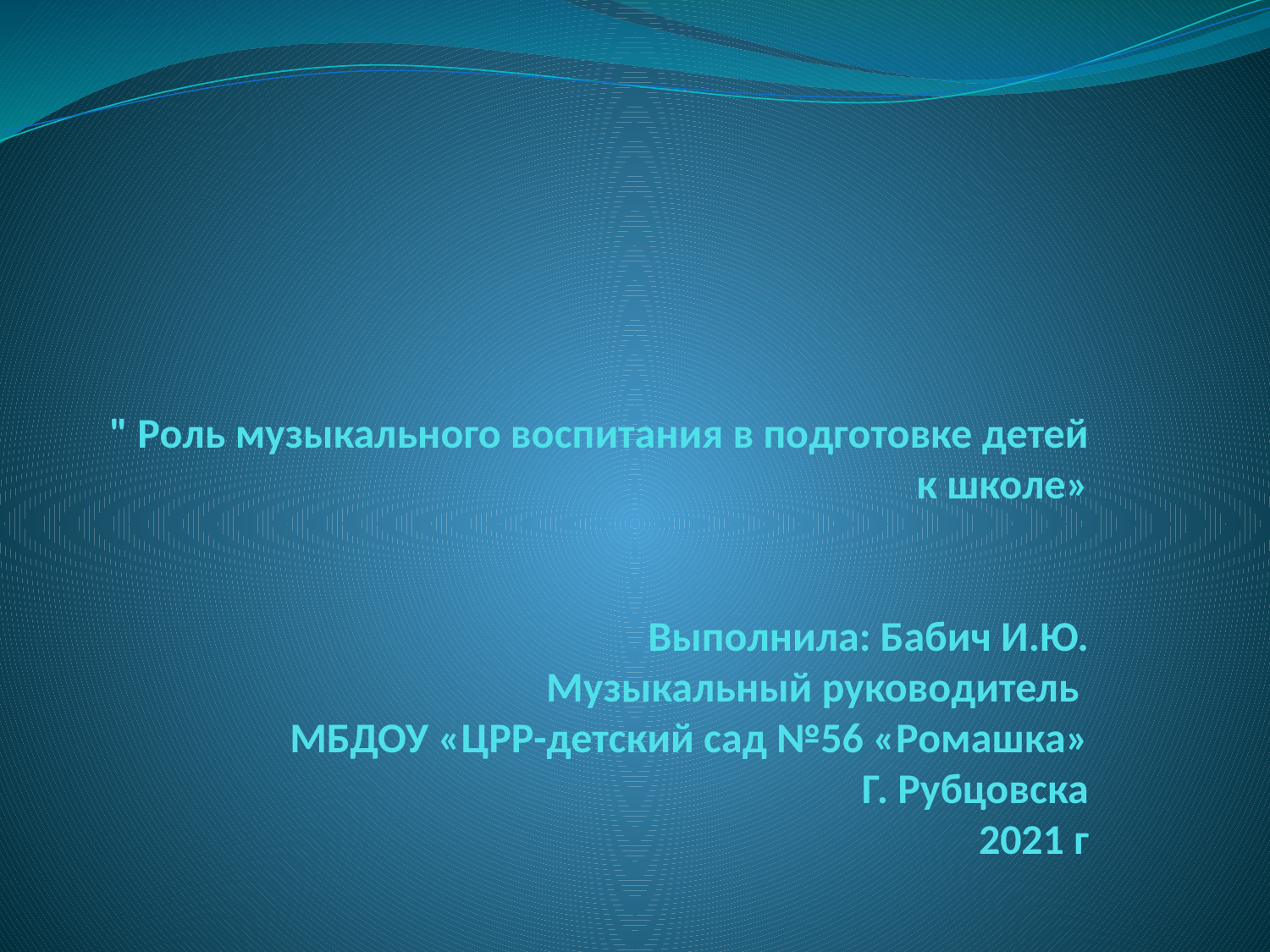

# " Роль музыкального воспитания в подготовке детей к школе» Выполнила: Бабич И.Ю. Музыкальный руководитель МБДОУ «ЦРР-детский сад №56 «Ромашка» Г. Рубцовска 2021 г